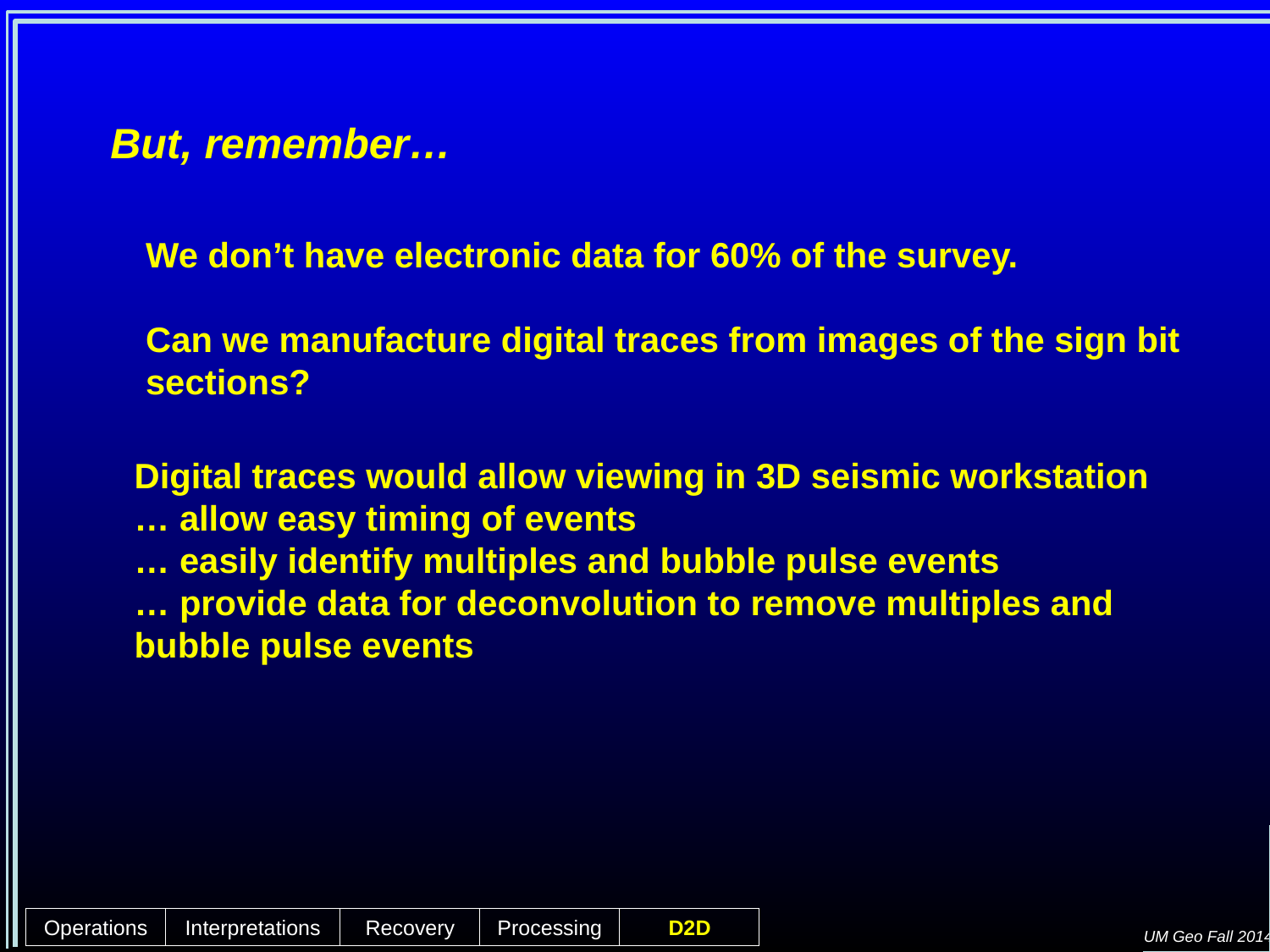

UM Geo Fall 2014
But, remember…
We don’t have electronic data for 60% of the survey.

Can we manufacture digital traces from images of the sign bit sections?

Digital traces would allow viewing in 3D seismic workstation
… allow easy timing of events
… easily identify multiples and bubble pulse events
… provide data for deconvolution to remove multiples and 	bubble pulse events
Operations
Interpretations
Recovery
Processing
D2D